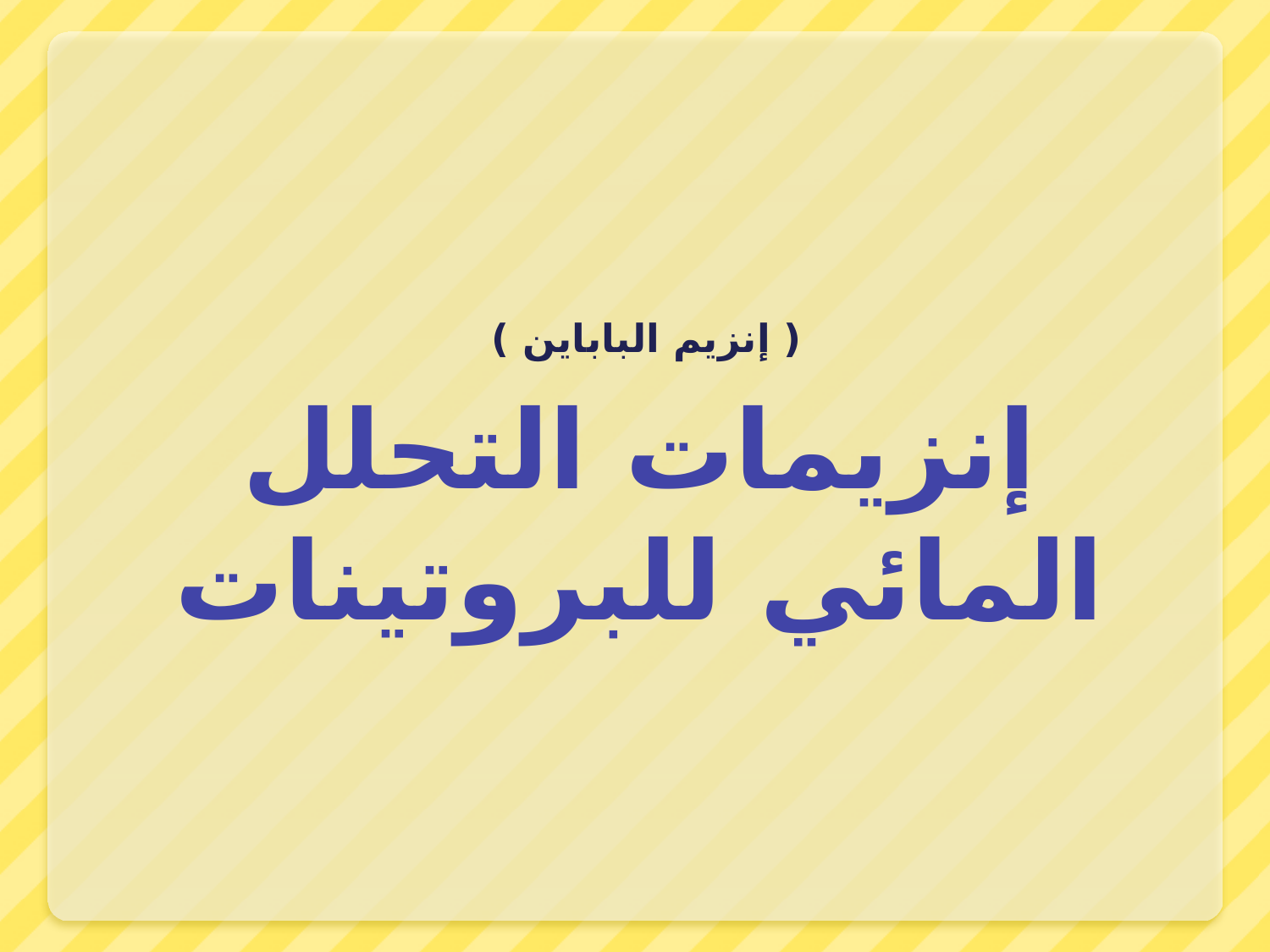

( إنزيم الباباين )
# إنزيمات التحلل المائي للبروتينات